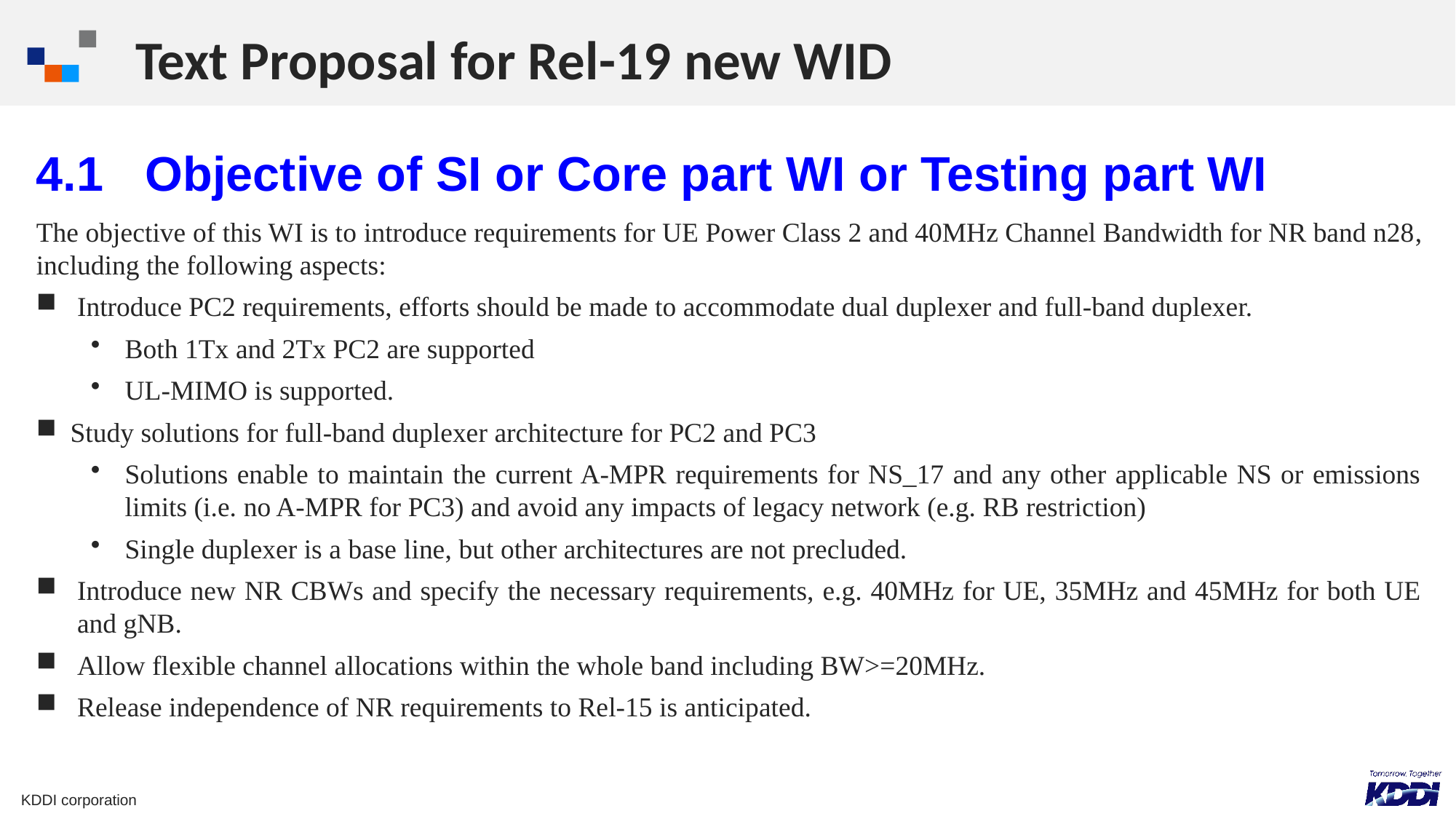

# Text Proposal for Rel-19 new WID
4.1	Objective of SI or Core part WI or Testing part WI
The objective of this WI is to introduce requirements for UE Power Class 2 and 40MHz Channel Bandwidth for NR band n28, including the following aspects:
Introduce PC2 requirements, efforts should be made to accommodate dual duplexer and full-band duplexer.
Both 1Tx and 2Tx PC2 are supported
UL-MIMO is supported.
Study solutions for full-band duplexer architecture for PC2 and PC3
Solutions enable to maintain the current A-MPR requirements for NS_17 and any other applicable NS or emissions limits (i.e. no A-MPR for PC3) and avoid any impacts of legacy network (e.g. RB restriction)
Single duplexer is a base line, but other architectures are not precluded.
Introduce new NR CBWs and specify the necessary requirements, e.g. 40MHz for UE, 35MHz and 45MHz for both UE and gNB.
Allow flexible channel allocations within the whole band including BW>=20MHz.
Release independence of NR requirements to Rel-15 is anticipated.